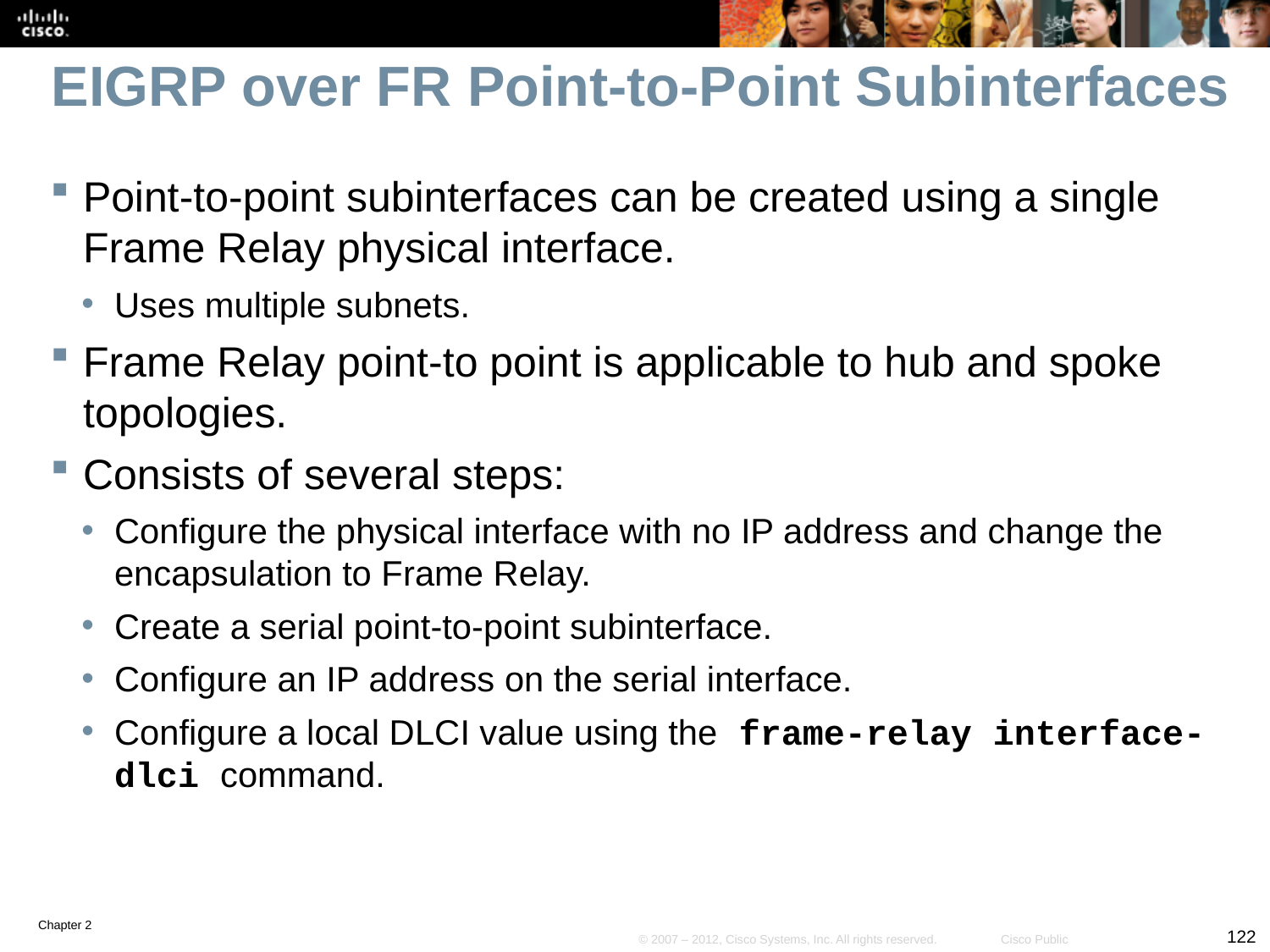

# EIGRP over FR Point-to-Point Subinterfaces
Point-to-point subinterfaces can be created using a single Frame Relay physical interface.
Uses multiple subnets.
Frame Relay point-to point is applicable to hub and spoke topologies.
Consists of several steps:
Configure the physical interface with no IP address and change the encapsulation to Frame Relay.
Create a serial point-to-point subinterface.
Configure an IP address on the serial interface.
Configure a local DLCI value using the frame-relay interface-dlci command.